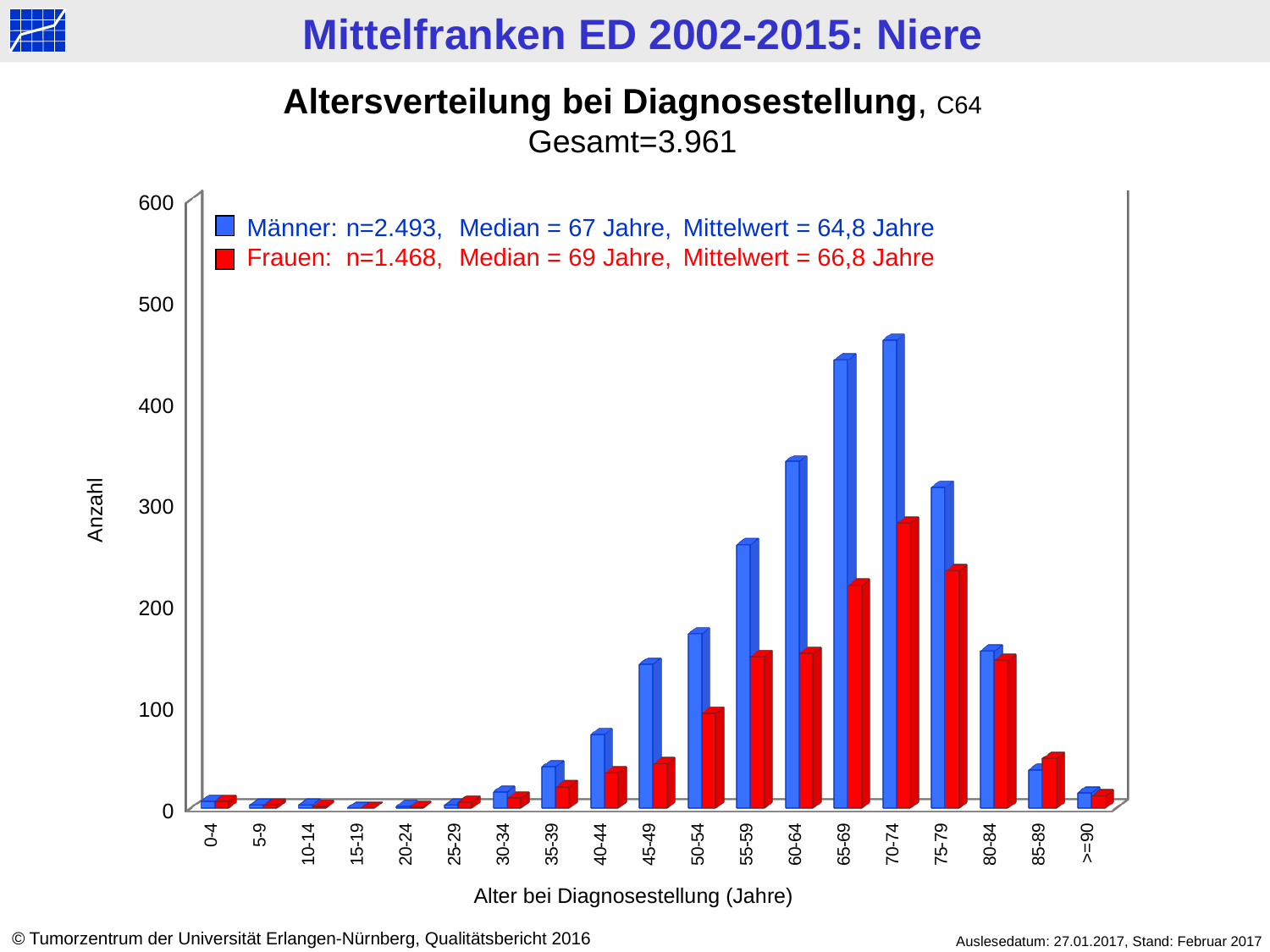

Altersverteilung bei Diagnosestellung, C64
Gesamt=3.961

[unsupported chart]

Männer: 	n=2.493, 	Median = 67 Jahre, 	Mittelwert = 64,8 Jahre
Frauen: 	n=1.468, 	Median = 69 Jahre,	Mittelwert = 66,8 Jahre

Anzahl
Alter bei Diagnosestellung (Jahre)